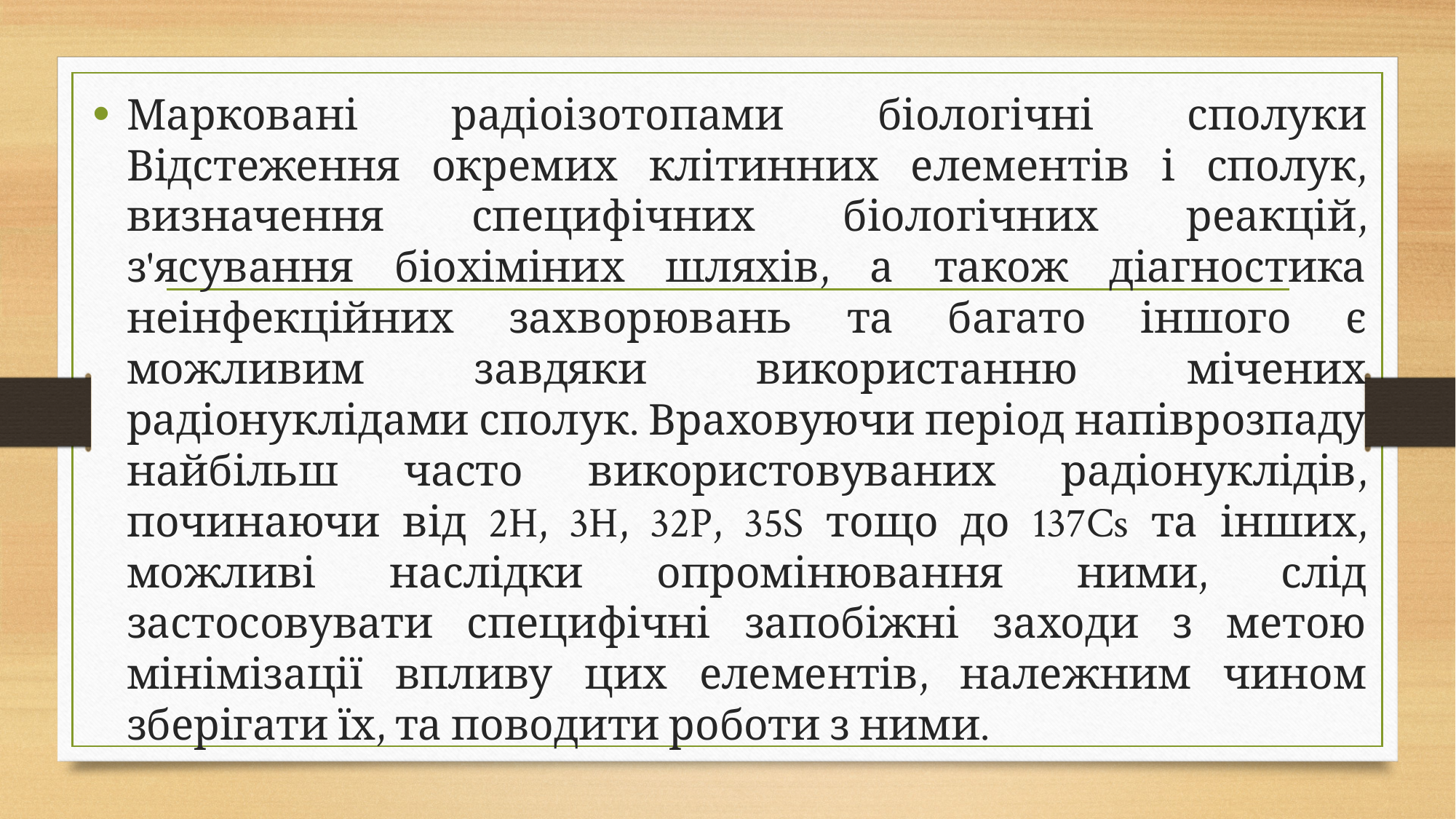

Марковані радіоізотопами біологічні сполуки Відстеження окремих клітинних елементів і сполук, визначення специфічних біологічних реакцій, з'ясування біохіміних шляхів, а також діагностика неінфекційних захворювань та багато іншого є можливим завдяки використанню мічених радіонуклідами сполук. Враховуючи період напіврозпаду найбільш часто використовуваних радіонуклідів, починаючи від 2H, 3H, 32P, 35S тощо до 137Cs та інших, можливі наслідки опромінювання ними, слід застосовувати специфічні запобіжні заходи з метою мінімізації впливу цих елементів, належним чином зберігати їх, та поводити роботи з ними.